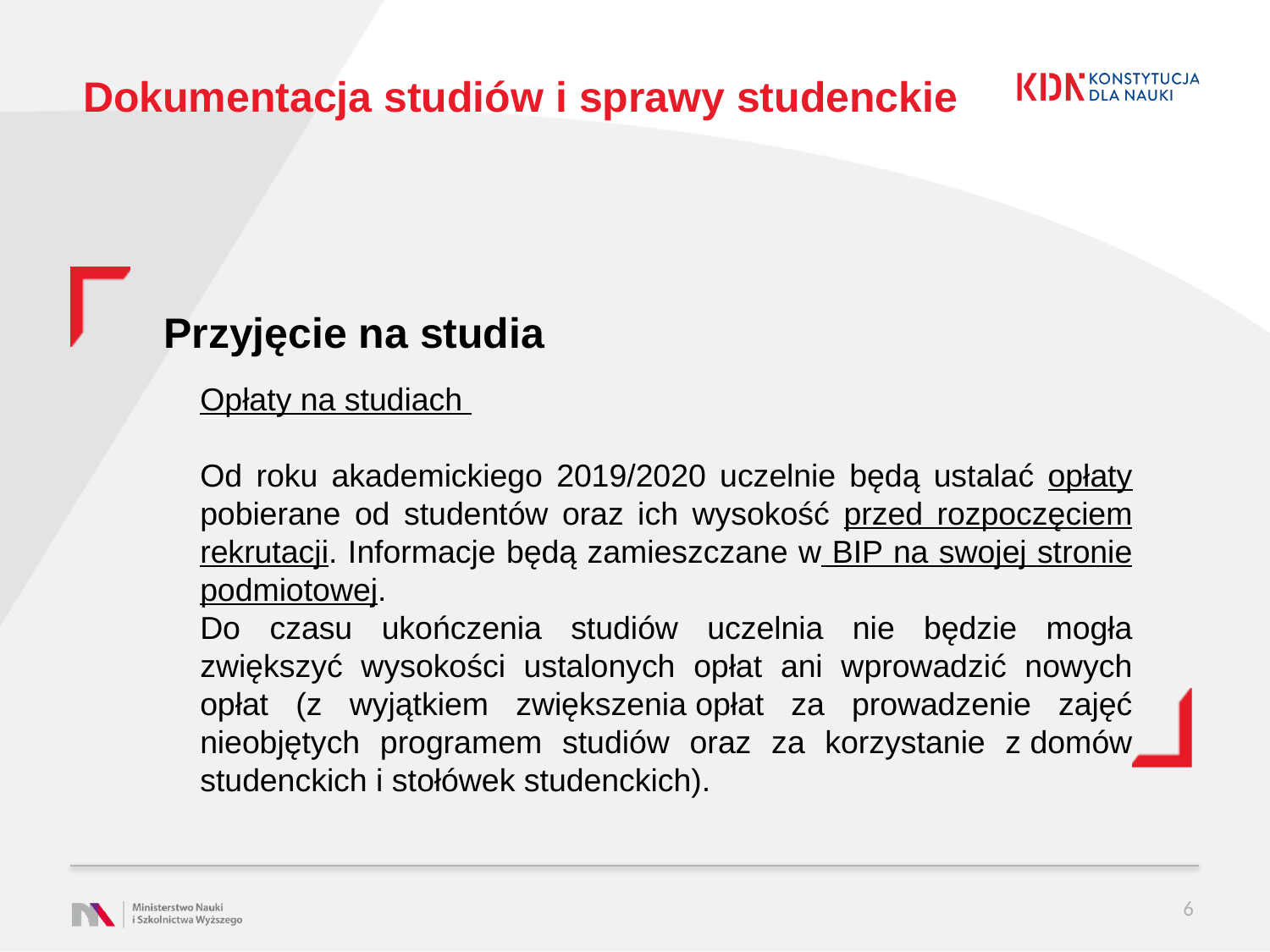

# Dokumentacja studiów i sprawy studenckie
Przyjęcie na studia
Opłaty na studiach

Od roku akademickiego 2019/2020 uczelnie będą ustalać opłaty pobierane od studentów oraz ich wysokość przed rozpoczęciem rekrutacji. Informacje będą zamieszczane w BIP na swojej stronie podmiotowej.
Do czasu ukończenia studiów uczelnia nie będzie mogła zwiększyć wysokości ustalonych opłat ani wprowadzić nowych opłat (z wyjątkiem zwiększenia opłat za prowadzenie zajęć nieobjętych programem studiów oraz za korzystanie z domów studenckich i stołówek studenckich).

6